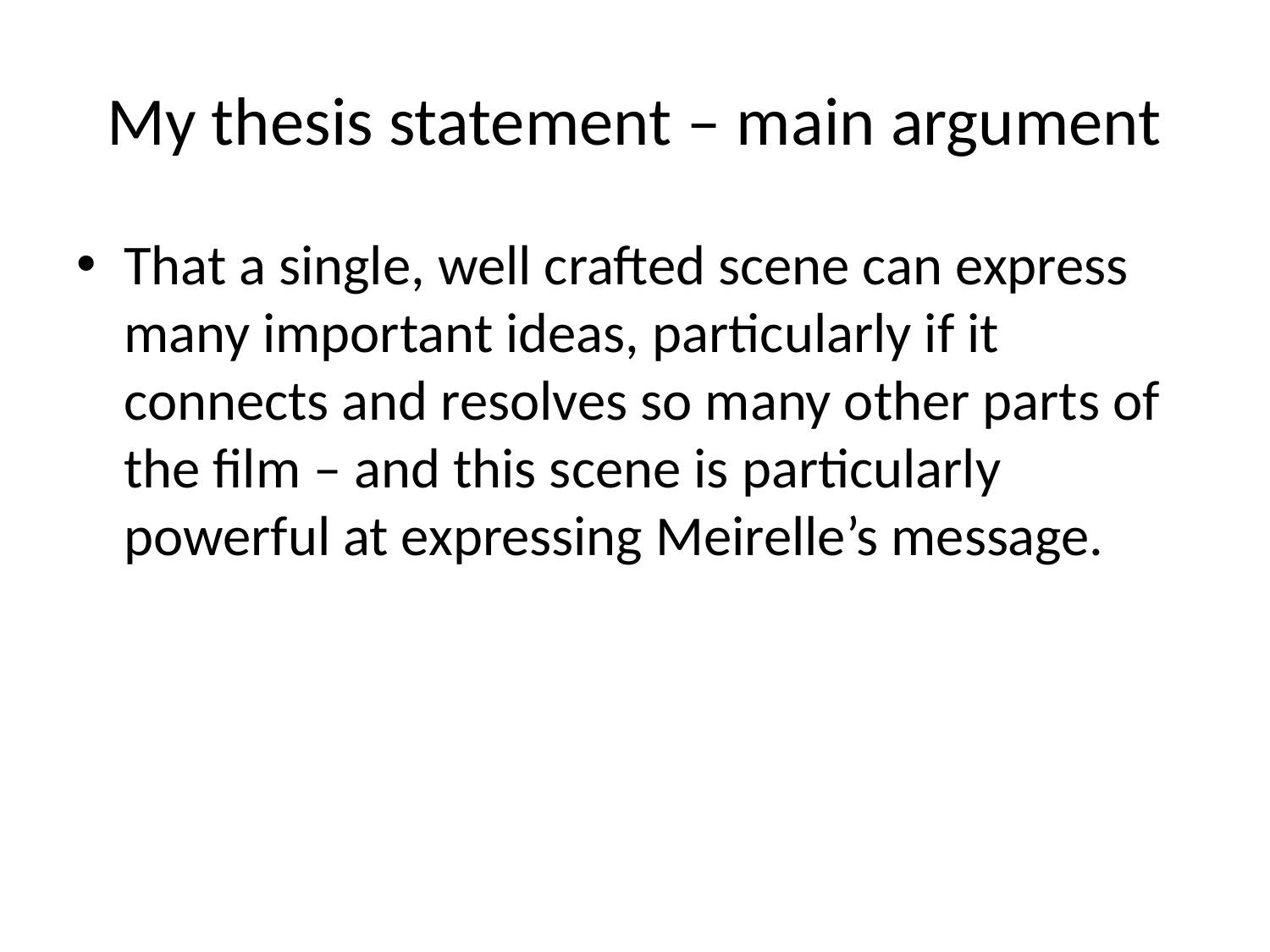

# My thesis statement – main argument
That a single, well crafted scene can express many important ideas, particularly if it connects and resolves so many other parts of the film – and this scene is particularly powerful at expressing Meirelle’s message.